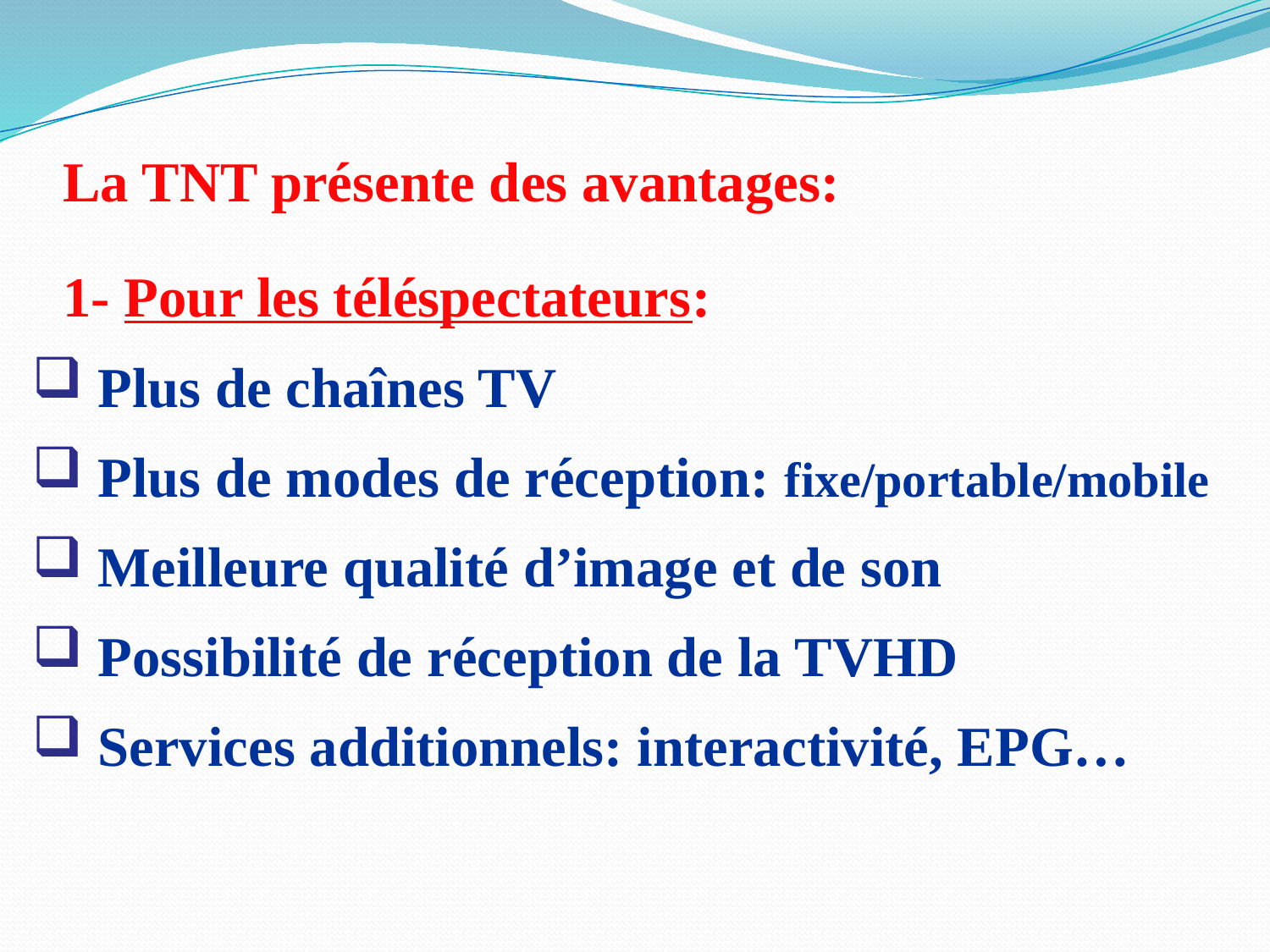

La TNT présente des avantages:
1- Pour les téléspectateurs:
 Plus de chaînes TV
 Plus de modes de réception: fixe/portable/mobile
 Meilleure qualité d’image et de son
 Possibilité de réception de la TVHD
 Services additionnels: interactivité, EPG…